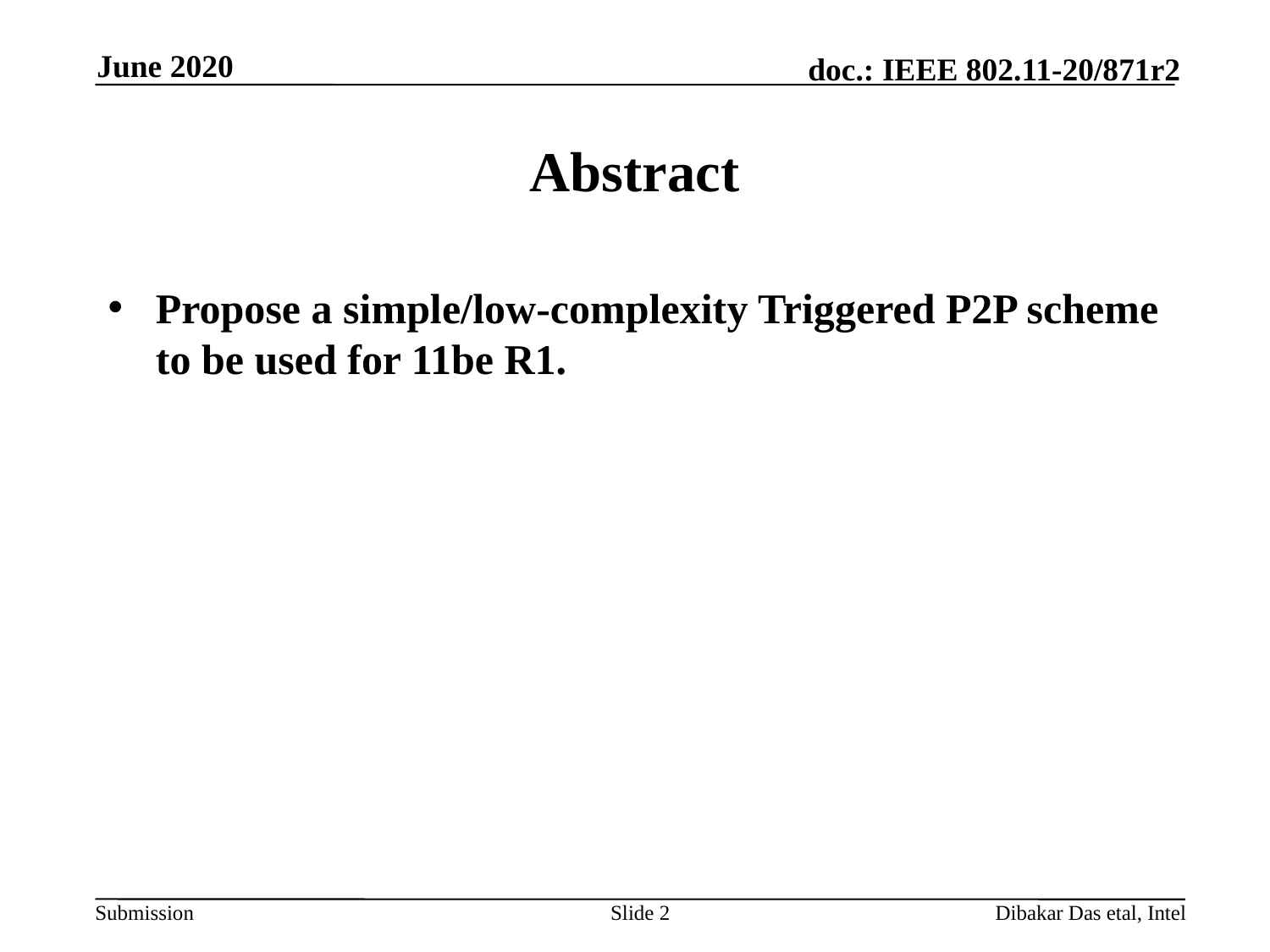

June 2020
# Abstract
Propose a simple/low-complexity Triggered P2P scheme to be used for 11be R1.
Slide 2
Dibakar Das etal, Intel